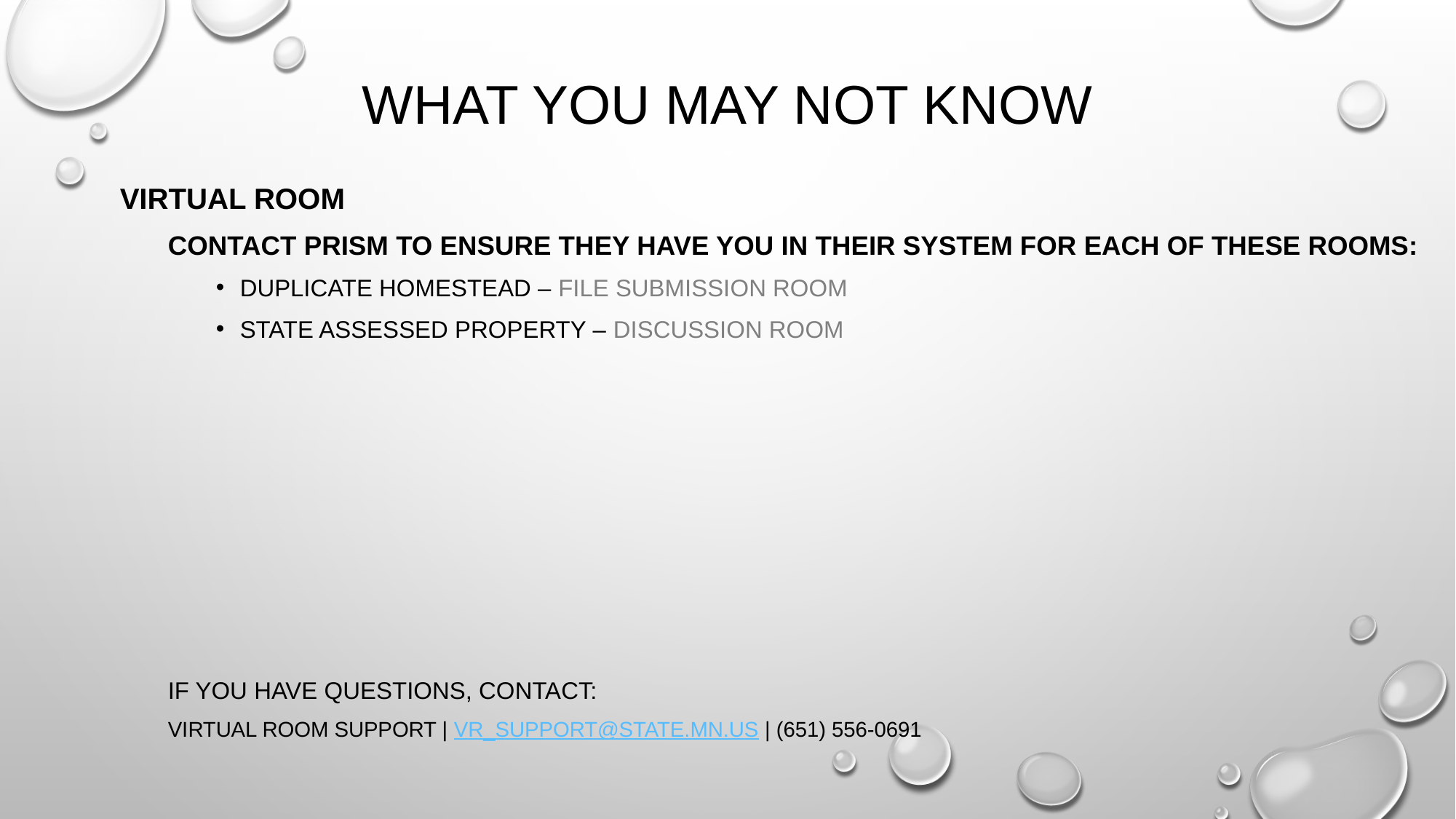

# What you may not know
Virtual room
Contact prism to ensure they have you in their system for each of these rooms:
Duplicate Homestead – file submission room
State Assessed property – discussion room

If you have questions, contact:
	virtual room support | VR_support@state.mn.us | (651) 556-0691